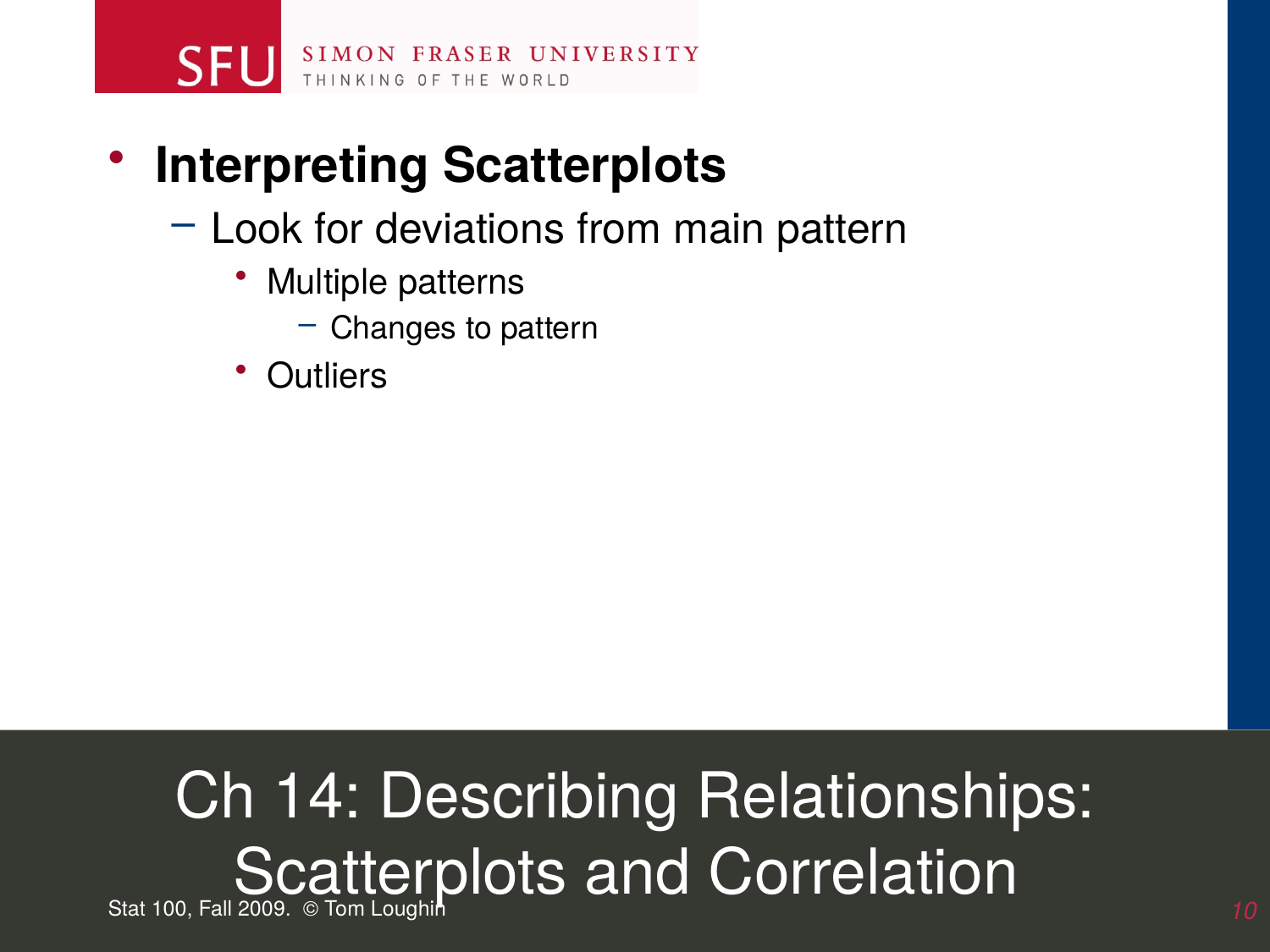

Interpreting Scatterplots
Look for deviations from main pattern
Multiple patterns
Changes to pattern
Outliers

# Ch 14: Describing Relationships: Scatterplots and Correlation
Stat 100, Fall 2009.  © Tom Loughin
10